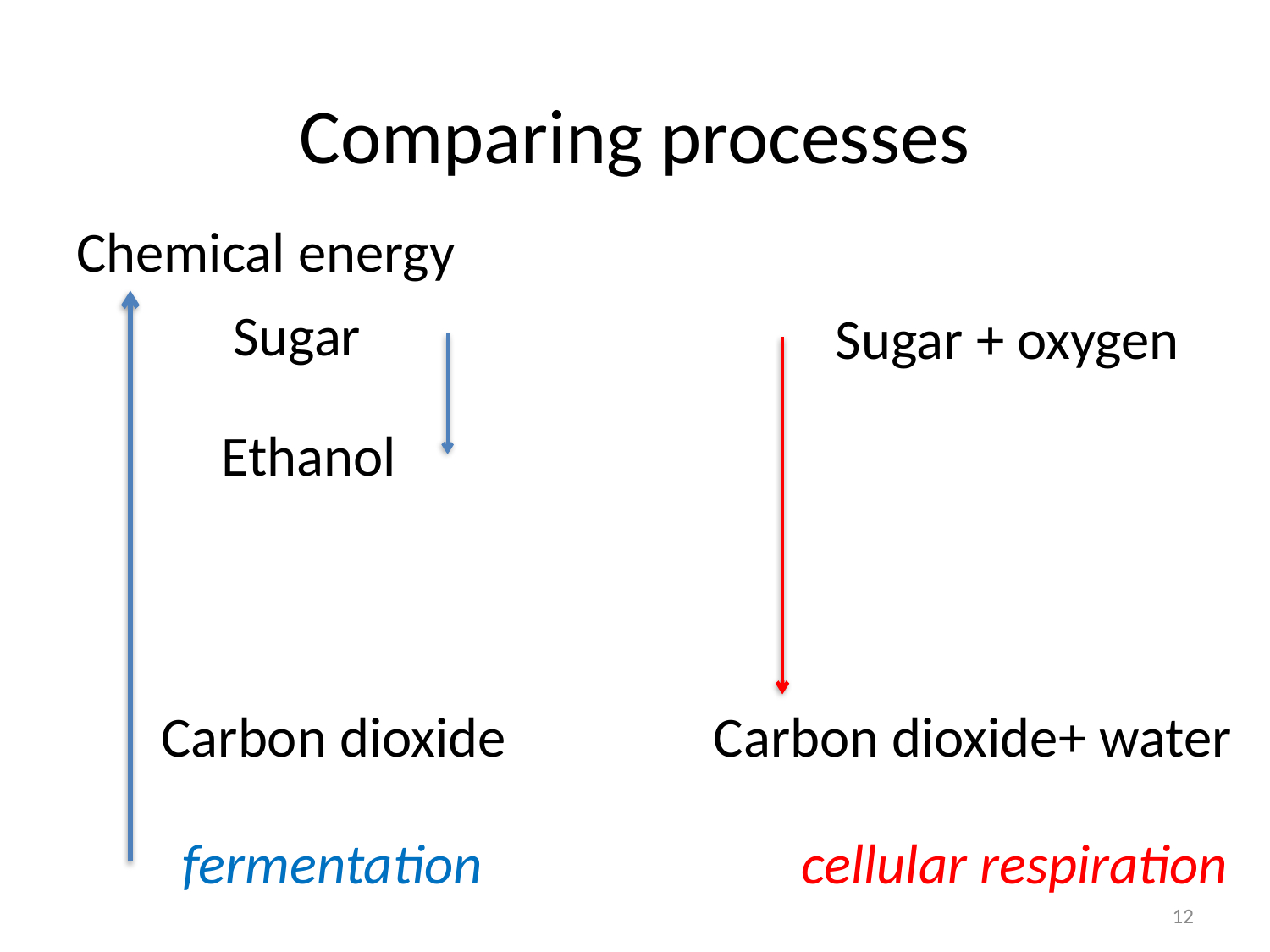

# Comparing processes
Chemical energy
Sugar
Sugar + oxygen
Ethanol
Carbon dioxide+ water
Carbon dioxide
fermentation
cellular respiration
12